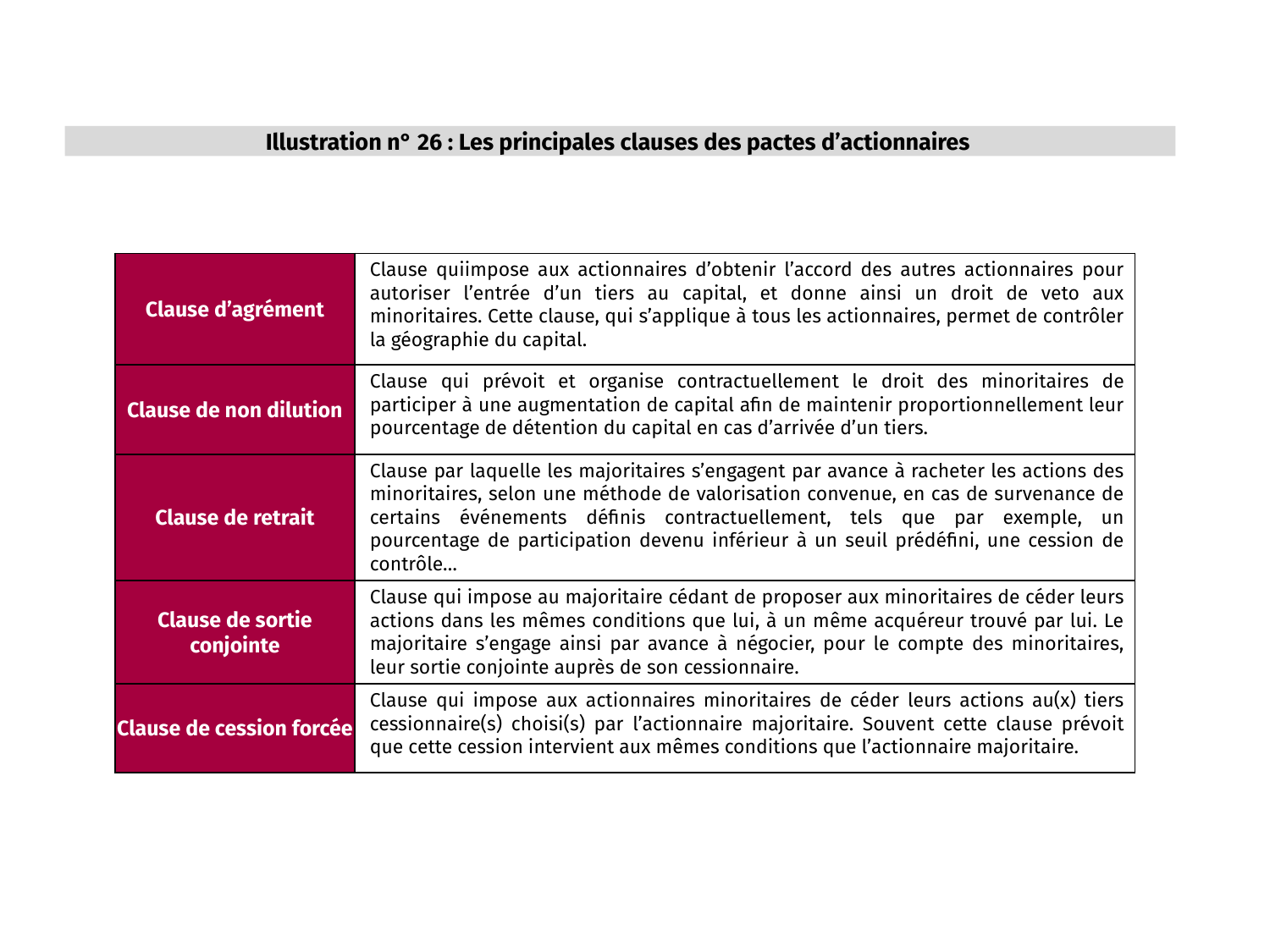

Illustration n° 26 : Les principales clauses des pactes d’actionnaires

| Clause d’agrément | Clause quiimpose aux actionnaires d’obtenir l’accord des autres actionnaires pour autoriser l’entrée d’un tiers au capital, et donne ainsi un droit de veto aux minoritaires. Cette clause, qui s’applique à tous les actionnaires, permet de contrôler la géographie du capital. |
| --- | --- |
| Clause de non dilution | Clause qui prévoit et organise contractuellement le droit des minoritaires de participer à une augmentation de capital afin de maintenir proportionnellement leur pourcentage de détention du capital en cas d’arrivée d’un tiers. |
| Clause de retrait | Clause par laquelle les majoritaires s’engagent par avance à racheter les actions des minoritaires, selon une méthode de valorisation convenue, en cas de survenance de certains événements définis contractuellement, tels que par exemple, un pourcentage de participation devenu inférieur à un seuil prédéfini, une cession de contrôle… |
| Clause de sortie conjointe | Clause qui impose au majoritaire cédant de proposer aux minoritaires de céder leurs actions dans les mêmes conditions que lui, à un même acquéreur trouvé par lui. Le majoritaire s’engage ainsi par avance à négocier, pour le compte des minoritaires, leur sortie conjointe auprès de son cessionnaire. |
| Clause de cession forcée | Clause qui impose aux actionnaires minoritaires de céder leurs actions au(x) tiers cessionnaire(s) choisi(s) par l’actionnaire majoritaire. Souvent cette clause prévoit que cette cession intervient aux mêmes conditions que l’actionnaire majoritaire. |